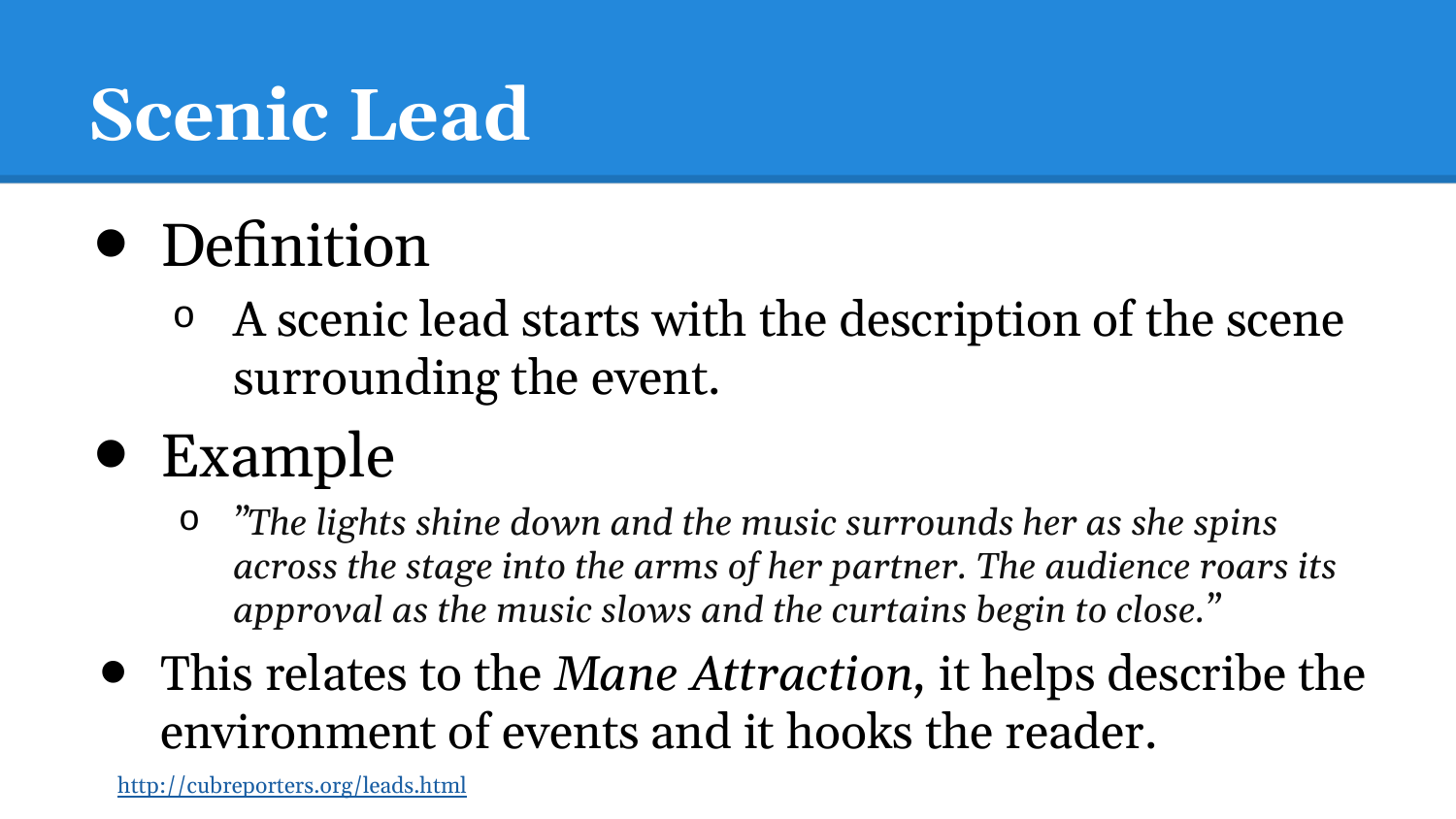

# Scenic Lead
Definition
A scenic lead starts with the description of the scene surrounding the event.
Example
”The lights shine down and the music surrounds her as she spins across the stage into the arms of her partner. The audience roars its approval as the music slows and the curtains begin to close.”
This relates to the Mane Attraction, it helps describe the environment of events and it hooks the reader.
http://cubreporters.org/leads.html